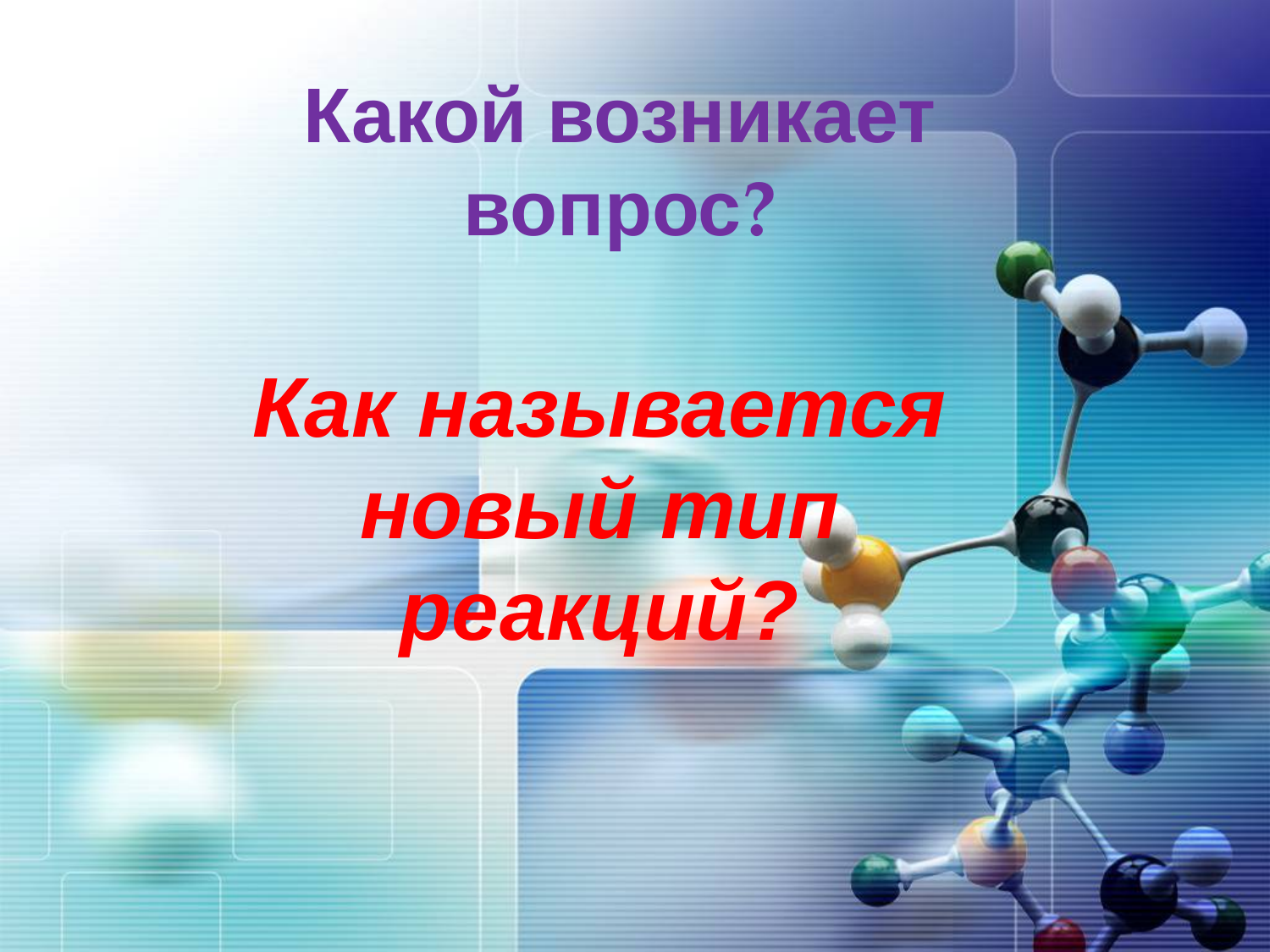

# Какой возникает вопрос?

Как называется новый тип реакций?